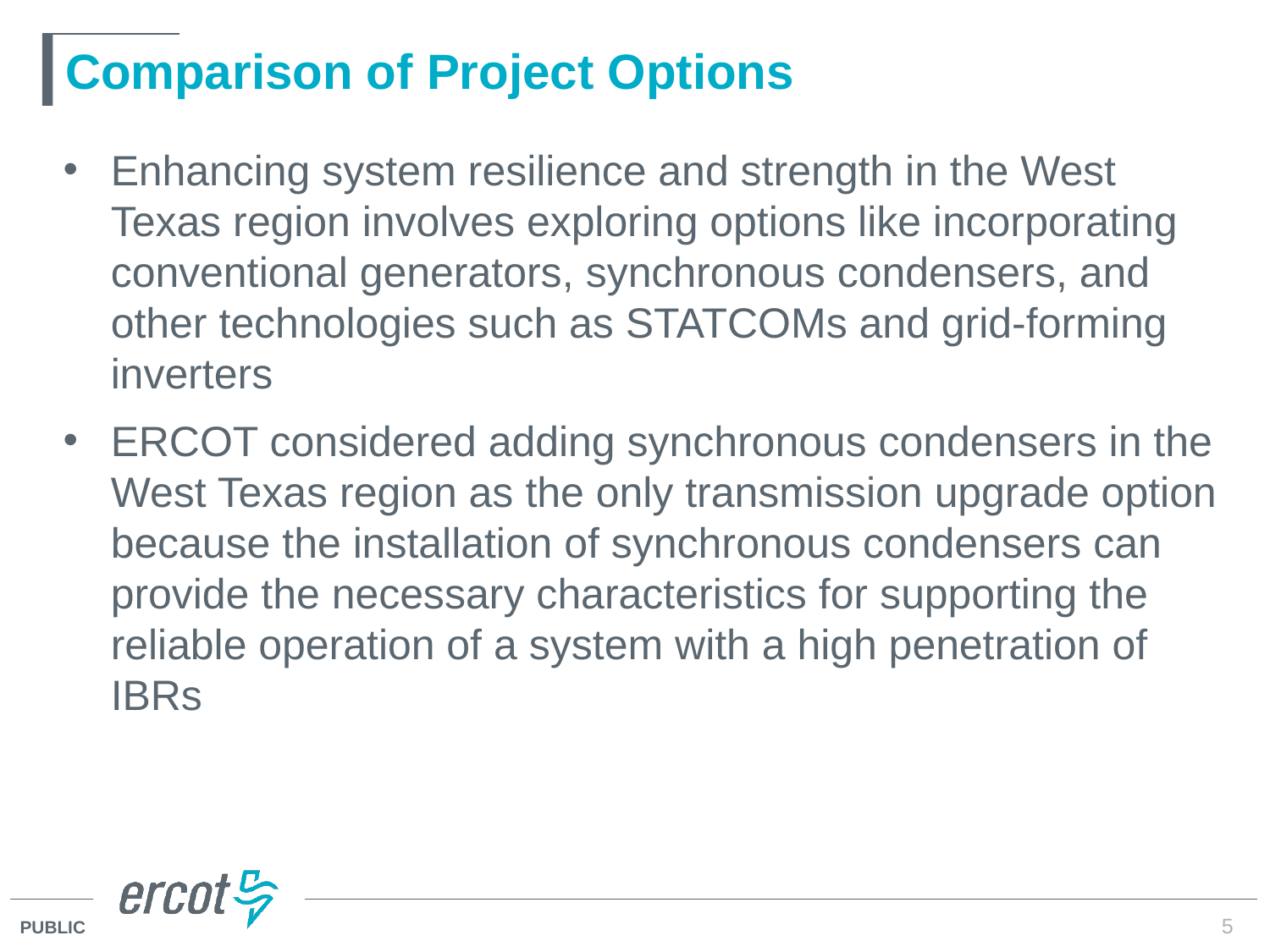

# Comparison of Project Options
Enhancing system resilience and strength in the West Texas region involves exploring options like incorporating conventional generators, synchronous condensers, and other technologies such as STATCOMs and grid-forming inverters
ERCOT considered adding synchronous condensers in the West Texas region as the only transmission upgrade option because the installation of synchronous condensers can provide the necessary characteristics for supporting the reliable operation of a system with a high penetration of IBRs
5